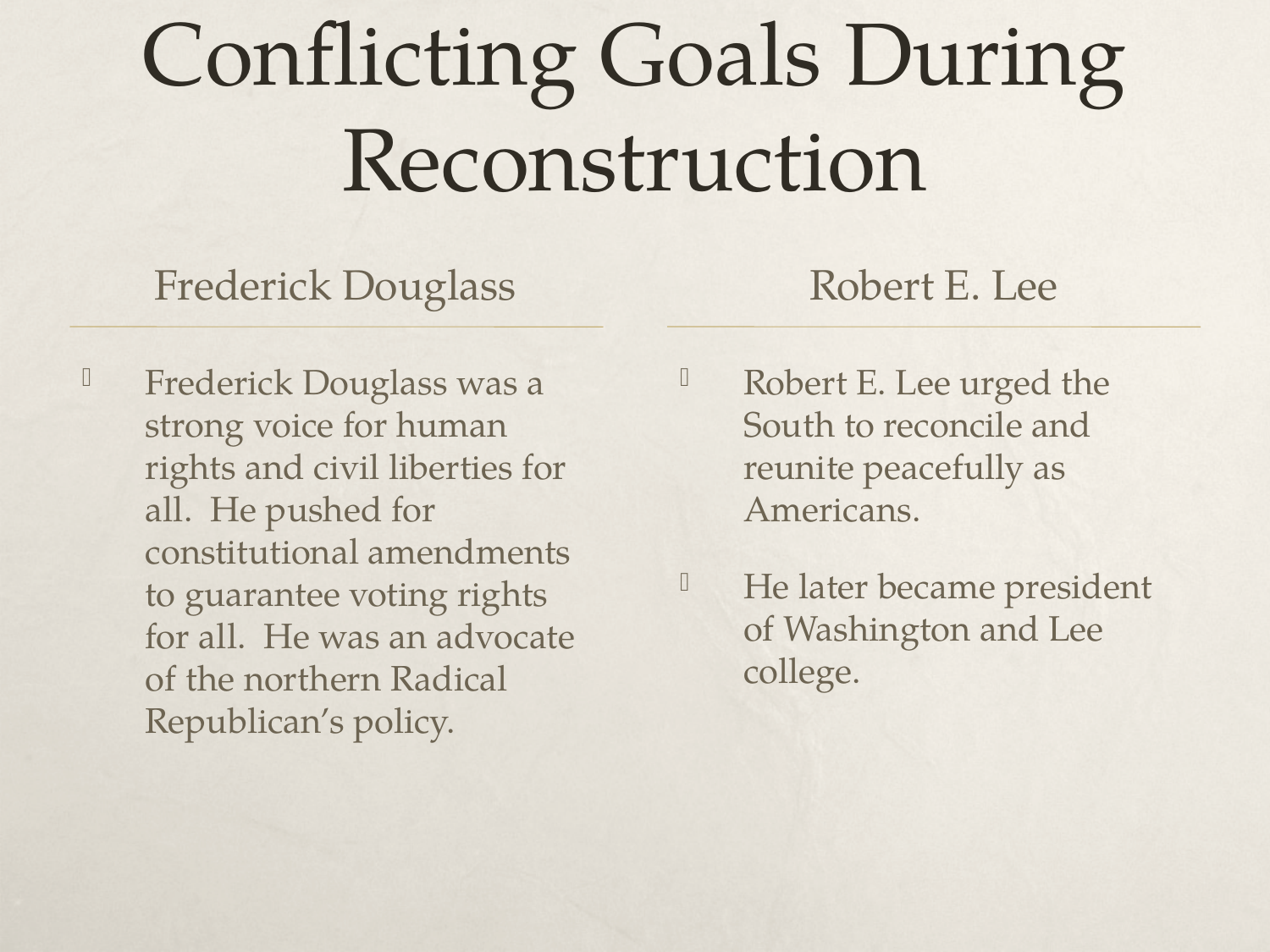

# Conflicting Goals During Reconstruction
Frederick Douglass
Robert E. Lee
Frederick Douglass was a strong voice for human rights and civil liberties for all.  He pushed for constitutional amendments to guarantee voting rights for all.  He was an advocate of the northern Radical Republican’s policy.
Robert E. Lee urged the South to reconcile and reunite peacefully as Americans.
He later became president of Washington and Lee college.